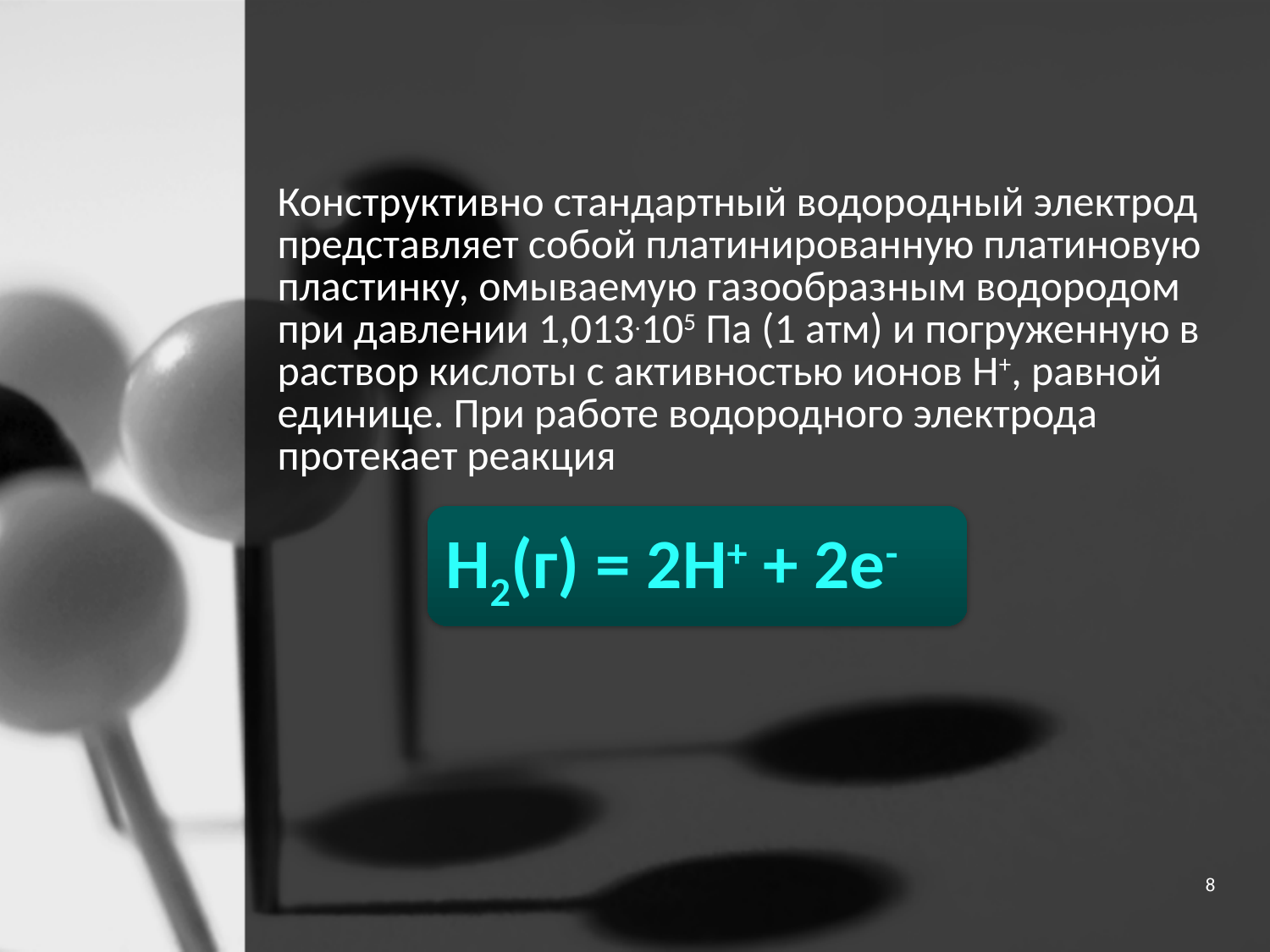

Конструктивно стандартный водородный электрод представляет собой платинированную платиновую пластинку, омываемую газообразным водородом при давлении 1,013.105 Па (1 атм) и погруженную в раствор кислоты с активностью ионов H+, равной единице. При работе водородного электрода протекает реакция
H2(г) = 2H+ + 2e-

8